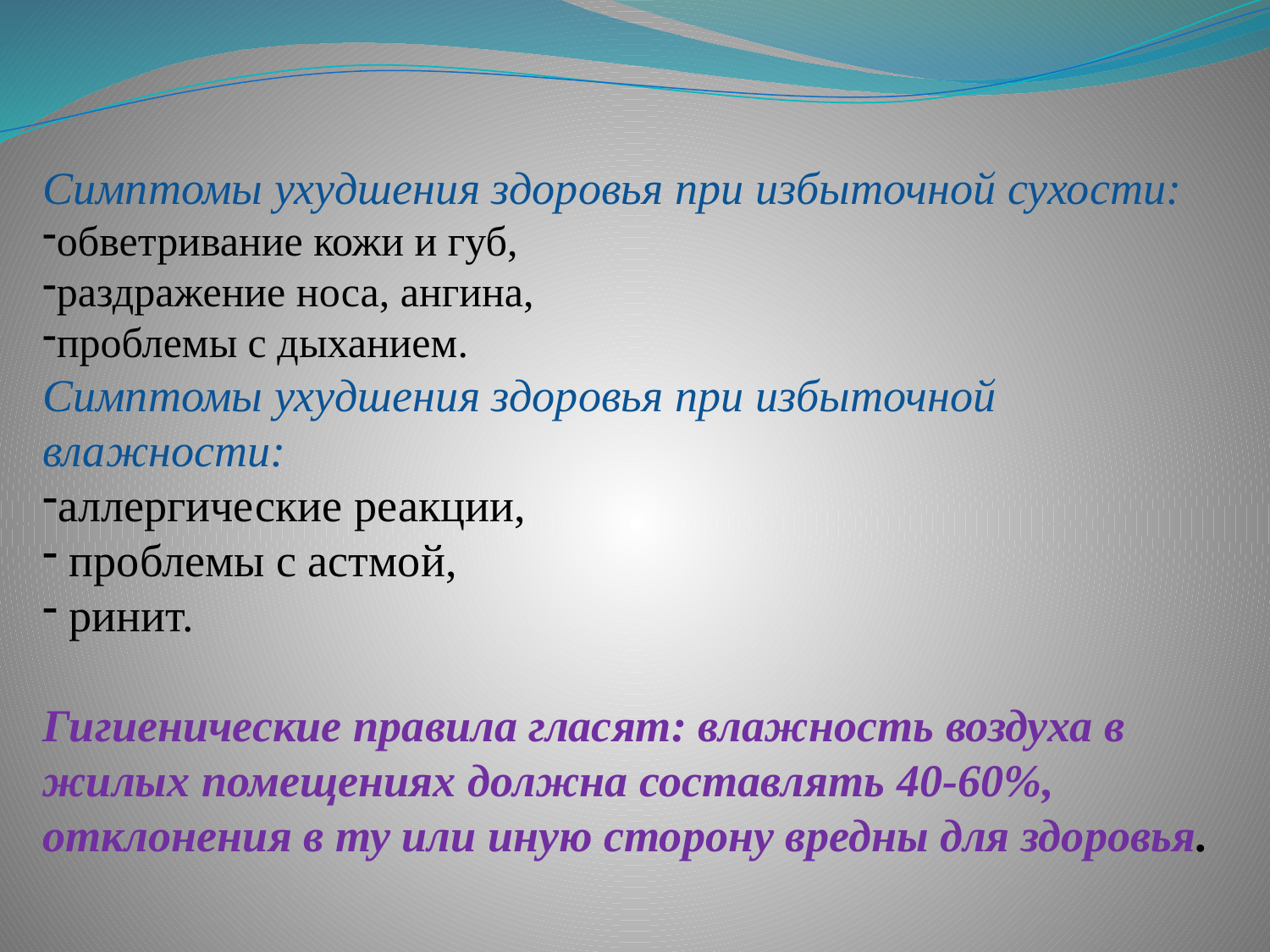

Симптомы ухудшения здоровья при избыточной сухости:
обветривание кожи и губ,
раздражение носа, ангина,
проблемы с дыханием.
Симптомы ухудшения здоровья при избыточной влажности:
аллергические реакции,
 проблемы с астмой,
 ринит.

Гигиенические правила гласят: влажность воздуха в жилых помещениях должна составлять 40-60%, отклонения в ту или иную сторону вредны для здоровья.